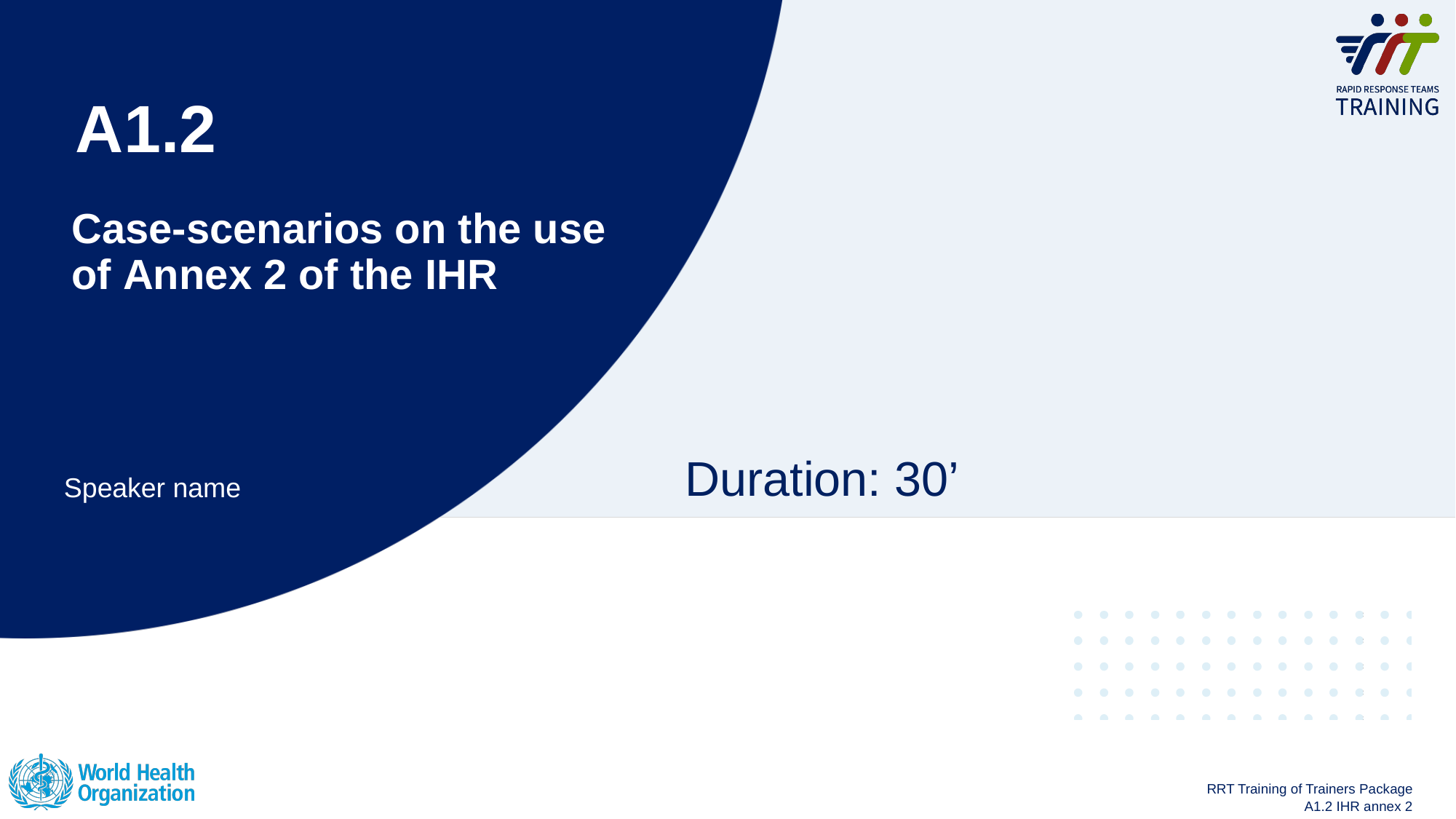

A1.2
# Case-scenarios on the use of Annex 2 of the IHR
Duration: 30’
Speaker name